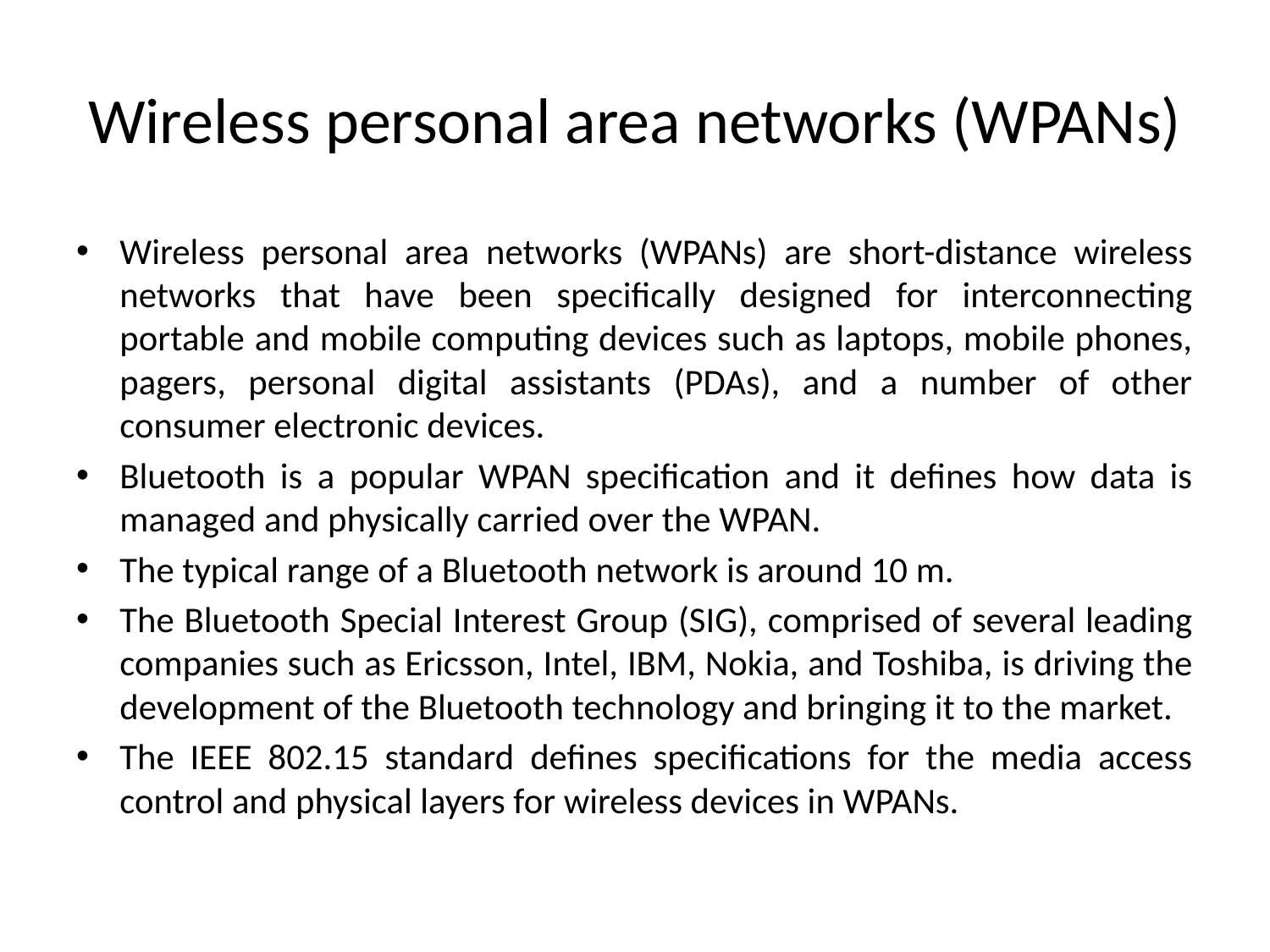

# Wireless personal area networks (WPANs)
Wireless personal area networks (WPANs) are short-distance wireless networks that have been specifically designed for interconnecting portable and mobile computing devices such as laptops, mobile phones, pagers, personal digital assistants (PDAs), and a number of other consumer electronic devices.
Bluetooth is a popular WPAN specification and it defines how data is managed and physically carried over the WPAN.
The typical range of a Bluetooth network is around 10 m.
The Bluetooth Special Interest Group (SIG), comprised of several leading companies such as Ericsson, Intel, IBM, Nokia, and Toshiba, is driving the development of the Bluetooth technology and bringing it to the market.
The IEEE 802.15 standard defines specifications for the media access control and physical layers for wireless devices in WPANs.